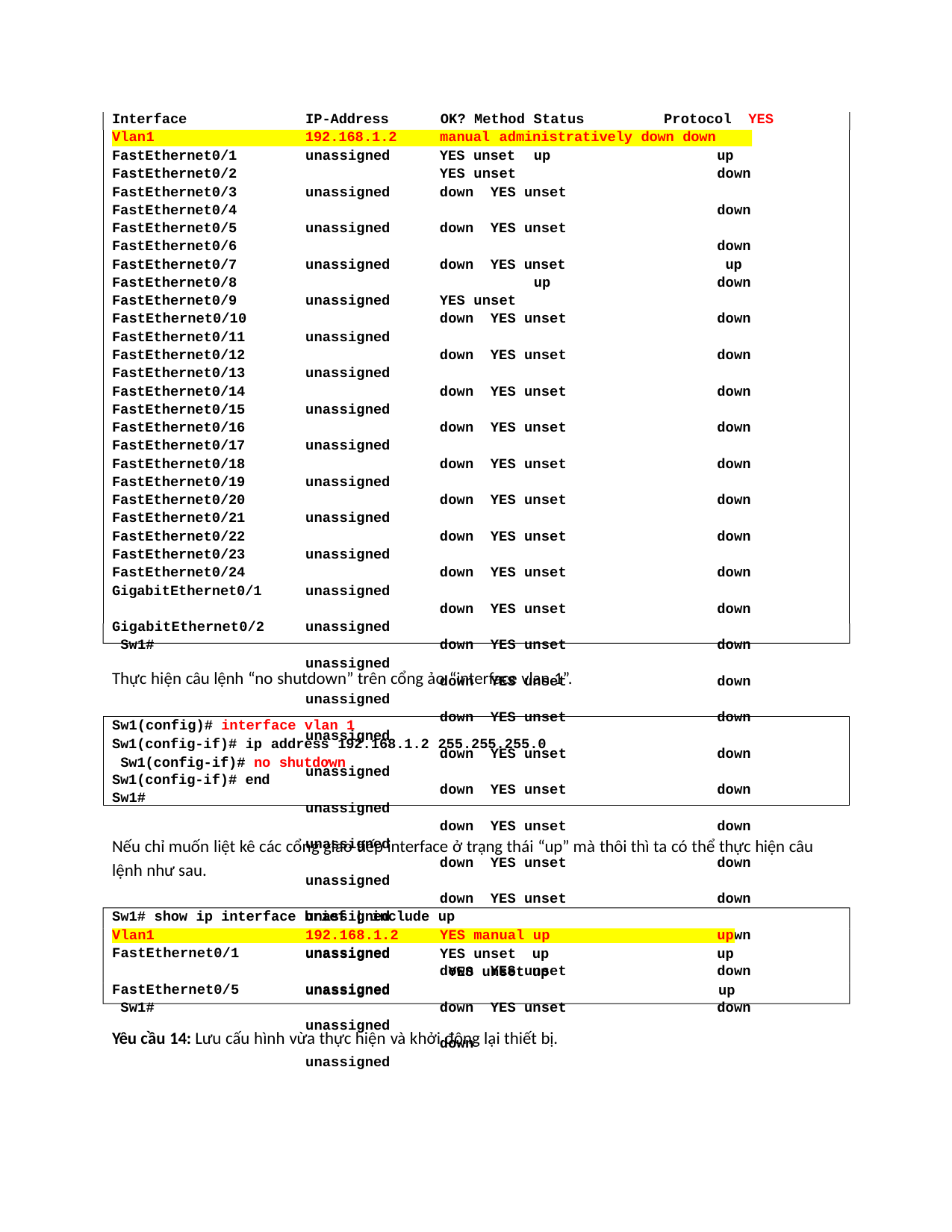

OK? Method Status	Protocol  YES manual administratively down down
Interface
IP-Address

Vlan1
192.168.1.2

FastEthernet0/1  FastEthernet0/2  FastEthernet0/3  FastEthernet0/4  FastEthernet0/5  FastEthernet0/6  FastEthernet0/7  FastEthernet0/8  FastEthernet0/9  FastEthernet0/10  FastEthernet0/11  FastEthernet0/12  FastEthernet0/13  FastEthernet0/14  FastEthernet0/15  FastEthernet0/16  FastEthernet0/17  FastEthernet0/18  FastEthernet0/19  FastEthernet0/20  FastEthernet0/21  FastEthernet0/22  FastEthernet0/23  FastEthernet0/24  GigabitEthernet0/1  GigabitEthernet0/2  Sw1#
unassigned  unassigned  unassigned  unassigned  unassigned  unassigned  unassigned  unassigned  unassigned  unassigned  unassigned  unassigned  unassigned  unassigned  unassigned  unassigned  unassigned  unassigned  unassigned  unassigned  unassigned  unassigned  unassigned  unassigned  unassigned  unassigned
YES unset	up  YES unset	down  YES unset	down  YES unset	down  YES unset	up  YES unset	down  YES unset	down  YES unset	down  YES unset	down  YES unset	down  YES unset	down  YES unset	down  YES unset	down  YES unset	down  YES unset	down  YES unset	down  YES unset	down  YES unset	down  YES unset	 down  YES unset	down  YES unset	down  YES unset	down  YES unset	down  YES unset	down  YES unset	down  YES unset	down
up  down  down  down  up  down  down  down  down  down  down  down  down  down  down  down  down  down  down  down  down  down  down  down  down  down

Thực hiện câu lệnh “no shutdown” trên cổng ảo “interface vlan 1”.
Sw1(config)# interface vlan 1
Sw1(config-if)# ip address 192.168.1.2 255.255.255.0  Sw1(config-if)# no shutdơwn
Sw1(config-if)# end
Sw1#
Nếu chỉ muốn liệt kê các cổng giao tiếp interface ở trạng thái “up” mà thôi thì ta có thể thực hiện câu
lệnh như sau.

Sw1# show ip interface brief | include up

Vlan1	192.168.1.2	YES manual up	up
FastEthernet0/1  FastEthernet0/5  Sw1#
unassigned  unassigned
YES unset	up  YES unset	up
up  up

Yêu cầu 14: Lưu cấu hình vừa thực hiện và khởi động lại thiết bị.